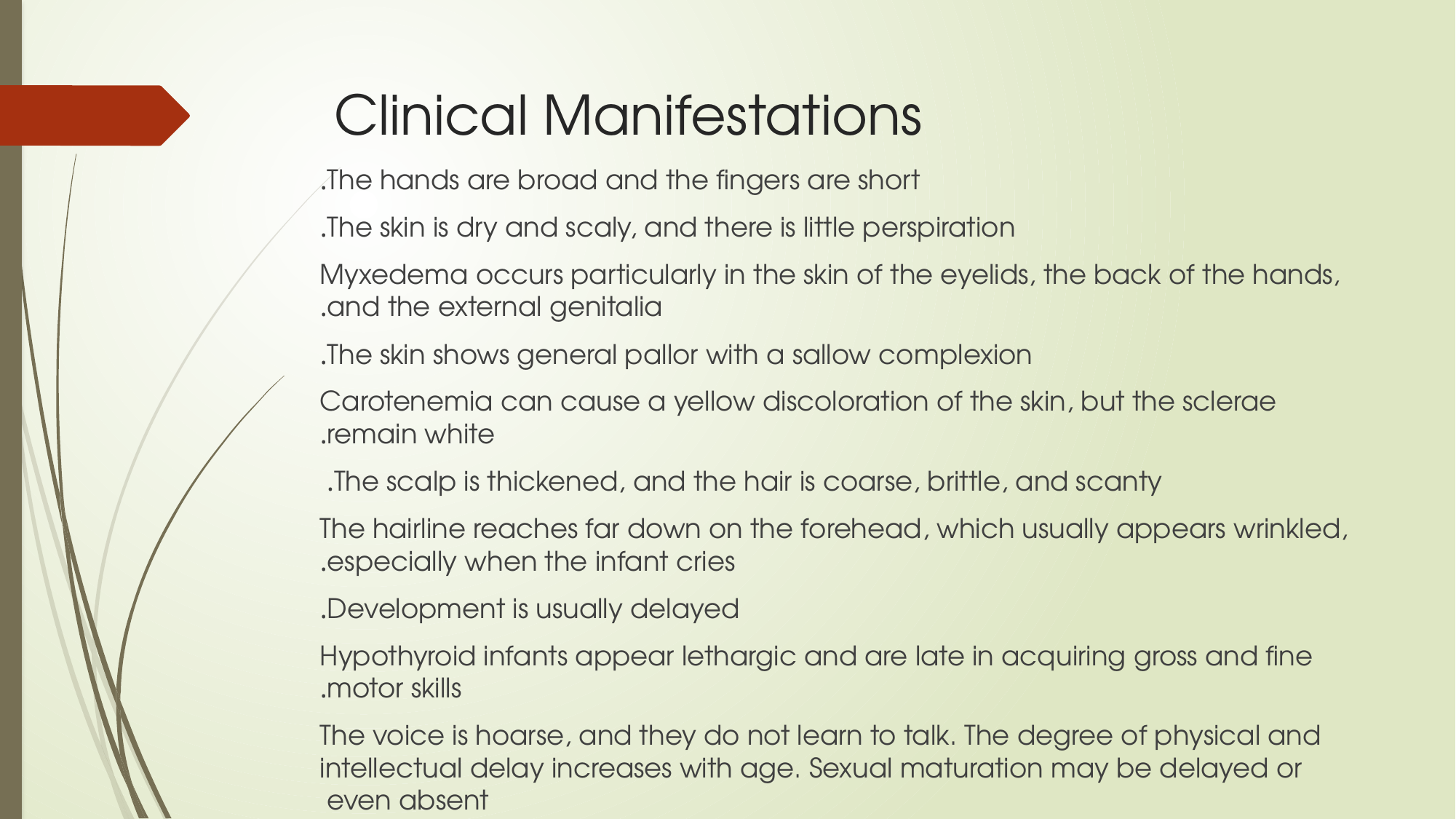

# Clinical Manifestations
The hands are broad and the fingers are short.
 The skin is dry and scaly, and there is little perspiration.
 Myxedema occurs particularly in the skin of the eyelids, the back of the hands, and the external genitalia.
 The skin shows general pallor with a sallow complexion.
 Carotenemia can cause a yellow discoloration of the skin, but the sclerae remain white.
 The scalp is thickened, and the hair is coarse, brittle, and scanty.
The hairline reaches far down on the forehead, which usually appears wrinkled, especially when the infant cries.
 Development is usually delayed.
 Hypothyroid infants appear lethargic and are late in acquiring gross and fine motor skills.
 The voice is hoarse, and they do not learn to talk. The degree of physical and intellectual delay increases with age. Sexual maturation may be delayed or even absent